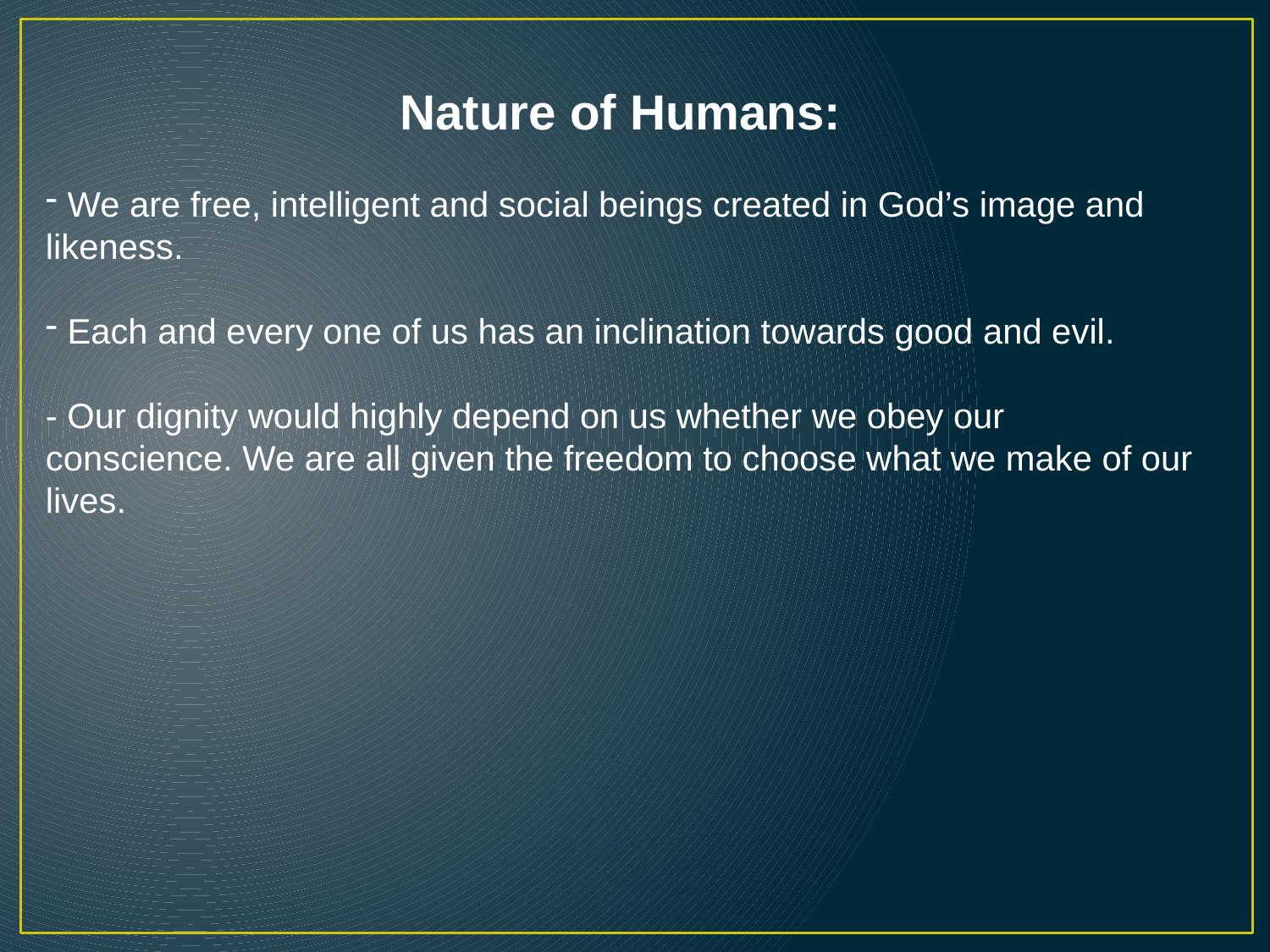

Nature of Humans:

 We are free, intelligent and social beings created in God’s image and likeness.

 Each and every one of us has an inclination towards good and evil.

- Our dignity would highly depend on us whether we obey our conscience. We are all given the freedom to choose what we make of our lives.